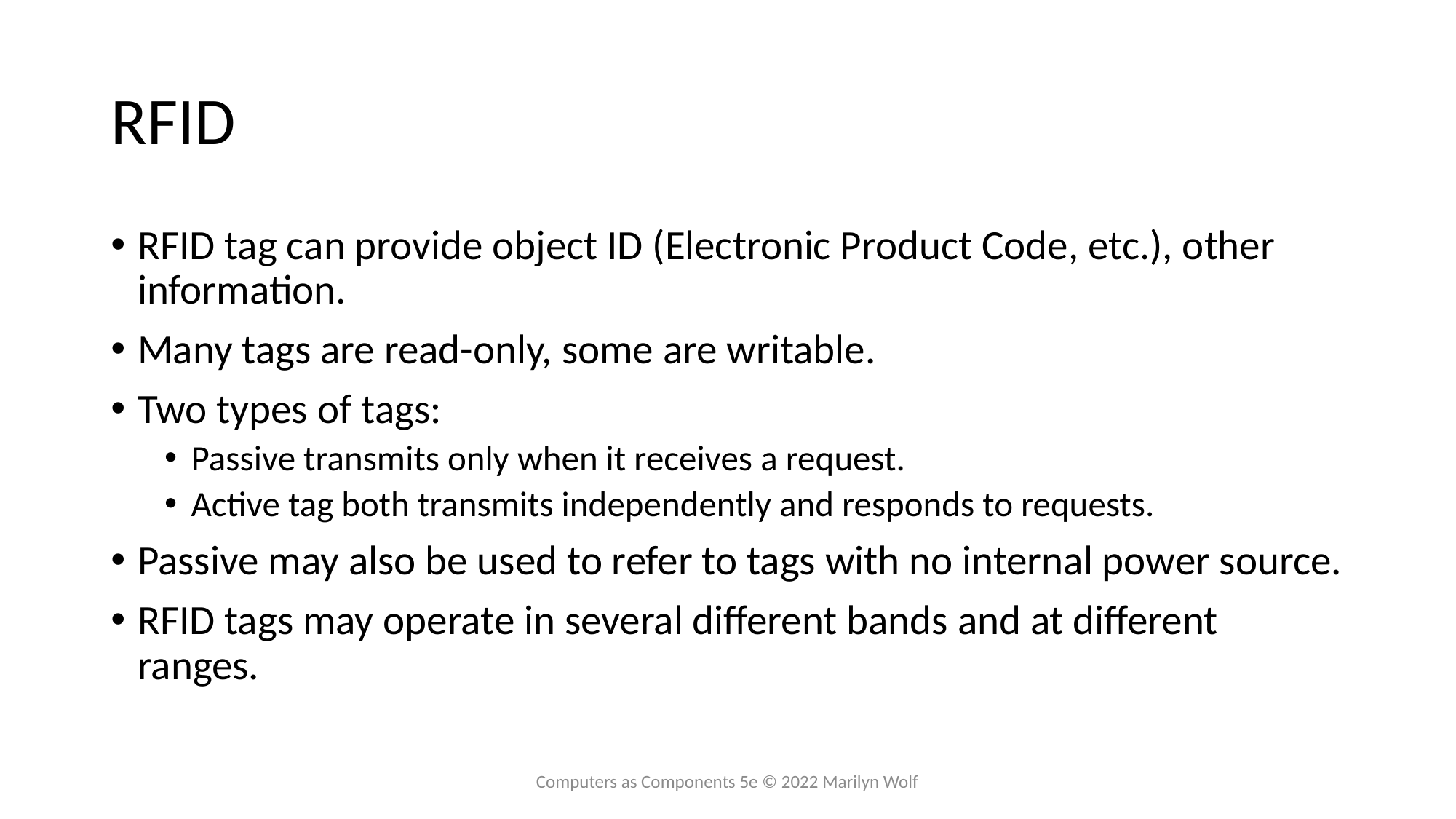

# RFID
RFID tag can provide object ID (Electronic Product Code, etc.), other information.
Many tags are read-only, some are writable.
Two types of tags:
Passive transmits only when it receives a request.
Active tag both transmits independently and responds to requests.
Passive may also be used to refer to tags with no internal power source.
RFID tags may operate in several different bands and at different ranges.
Computers as Components 5e © 2022 Marilyn Wolf